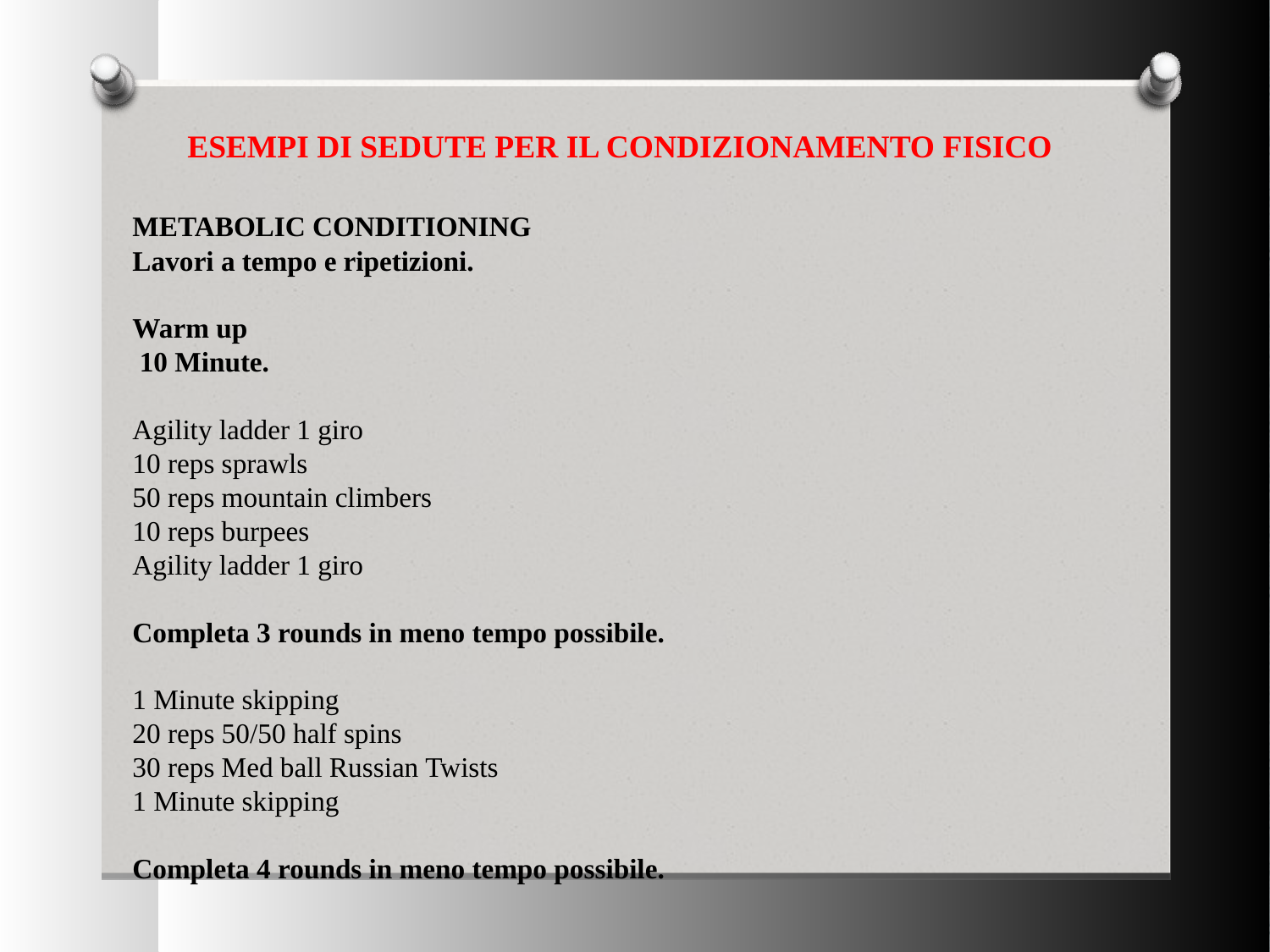

ESEMPI DI SEDUTE PER IL CONDIZIONAMENTO FISICO
METABOLIC CONDITIONING
Lavori a tempo e ripetizioni.

Warm up
 10 Minute.

Agility ladder 1 giro
10 reps sprawls
50 reps mountain climbers
10 reps burpees
Agility ladder 1 giro

Completa 3 rounds in meno tempo possibile.

1 Minute skipping
20 reps 50/50 half spins
30 reps Med ball Russian Twists
1 Minute skipping

Completa 4 rounds in meno tempo possibile.